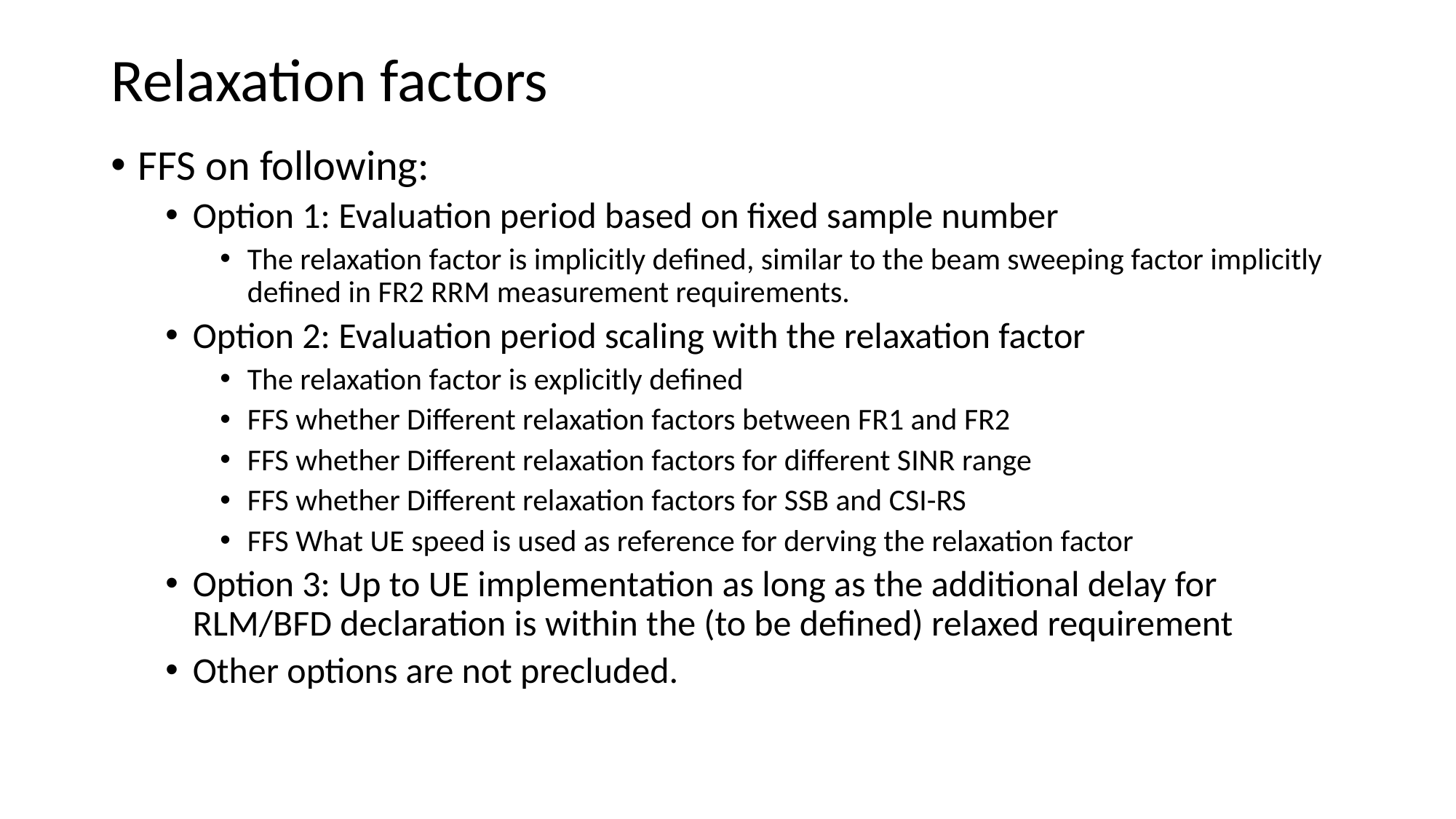

# Relaxation factors
FFS on following:
Option 1: Evaluation period based on fixed sample number
The relaxation factor is implicitly defined, similar to the beam sweeping factor implicitly defined in FR2 RRM measurement requirements.
Option 2: Evaluation period scaling with the relaxation factor
The relaxation factor is explicitly defined
FFS whether Different relaxation factors between FR1 and FR2
FFS whether Different relaxation factors for different SINR range
FFS whether Different relaxation factors for SSB and CSI-RS
FFS What UE speed is used as reference for derving the relaxation factor
Option 3: Up to UE implementation as long as the additional delay for RLM/BFD declaration is within the (to be defined) relaxed requirement
Other options are not precluded.